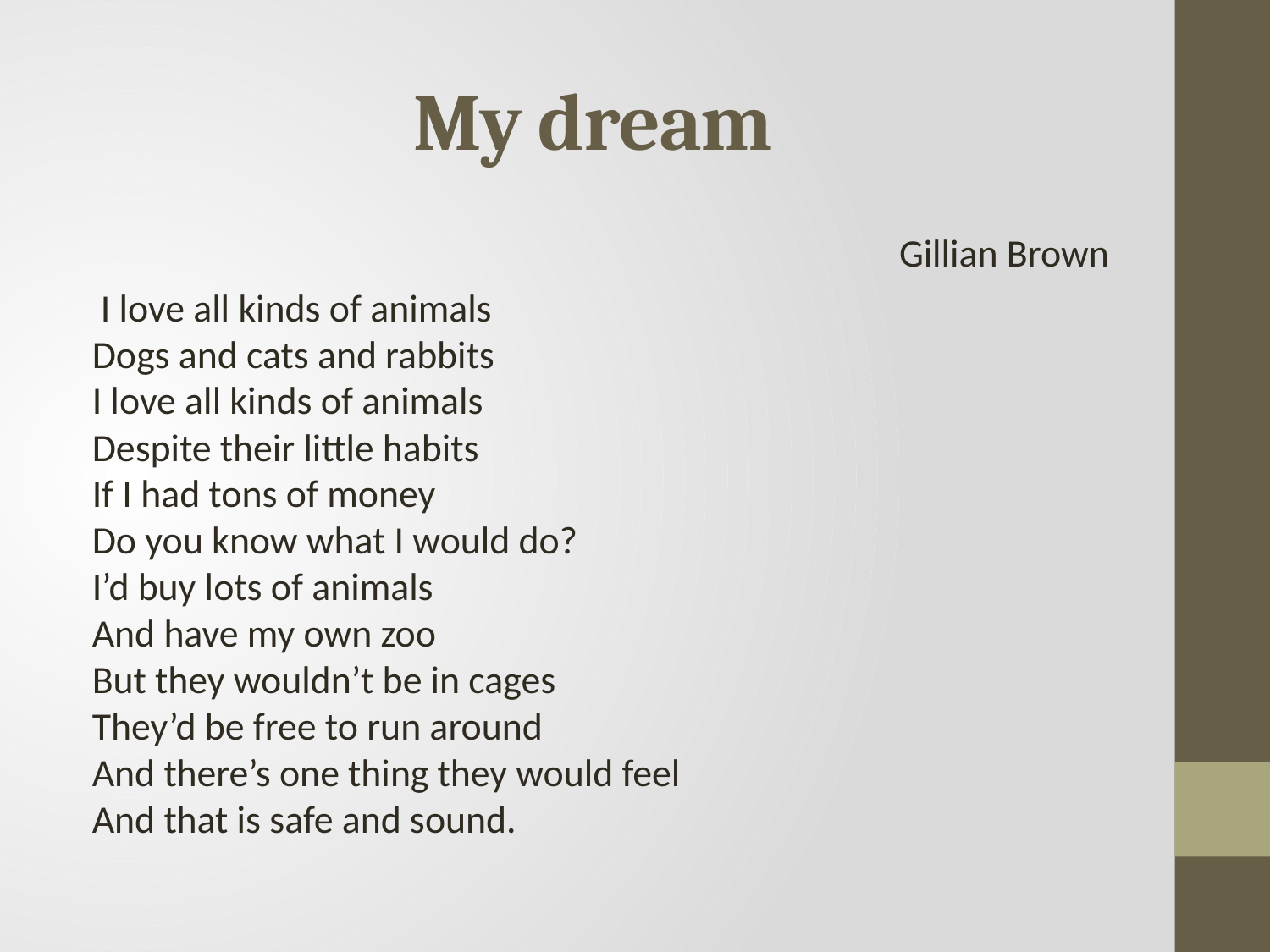

# My dream
Gillian Brown
 I love all kinds of animals
Dogs and cats and rabbits
I love all kinds of animals
Despite their little habits
If I had tons of money
Do you know what I would do?
I’d buy lots of animals
And have my own zoo
But they wouldn’t be in cages
They’d be free to run around
And there’s one thing they would feel
And that is safe and sound.